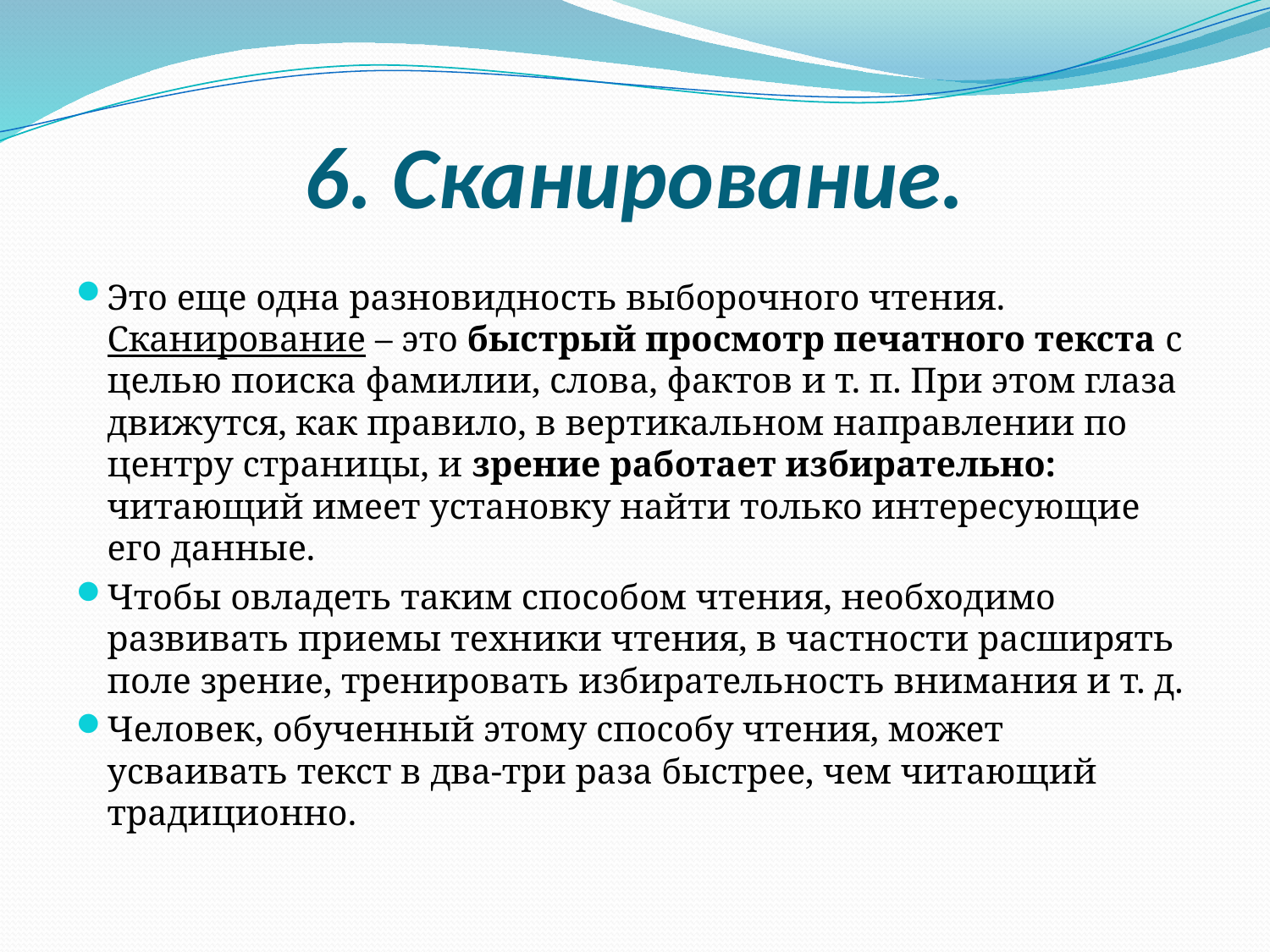

# 6. Сканирование.
Это еще одна разновидность выборочного чтения. Сканирование – это быстрый просмотр печатного текста с целью поиска фамилии, слова, фактов и т. п. При этом глаза движутся, как правило, в вертикальном направлении по центру страницы, и зрение работает избирательно: читающий имеет установку найти только интересующие его данные.
Чтобы овладеть таким способом чтения, необходимо развивать приемы техники чтения, в частности расширять поле зрение, тренировать избирательность внимания и т. д.
Человек, обученный этому способу чтения, может усваивать текст в два-три раза быстрее, чем читающий традиционно.